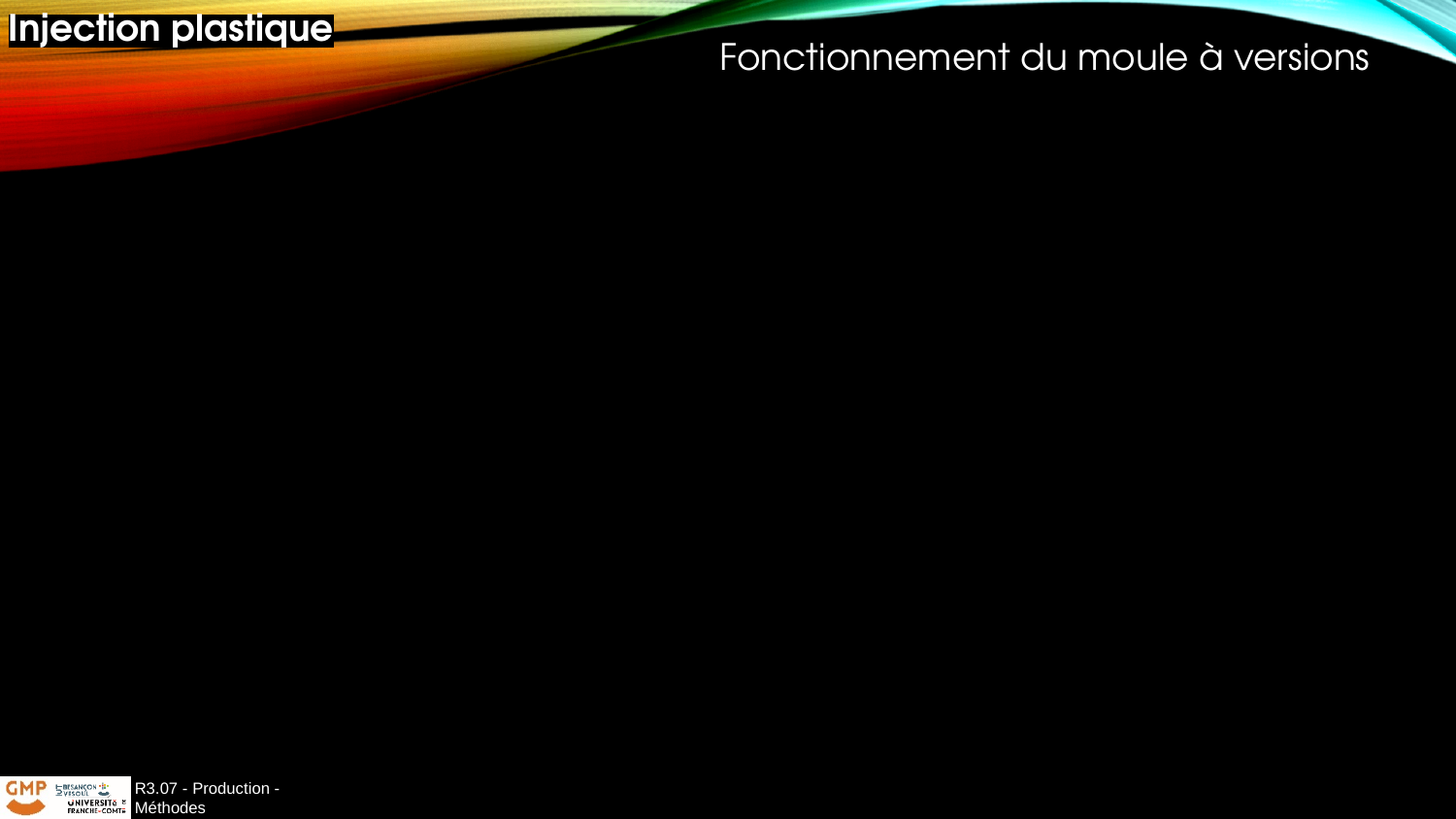

Injection plastique
Fonctionnement du moule à versions